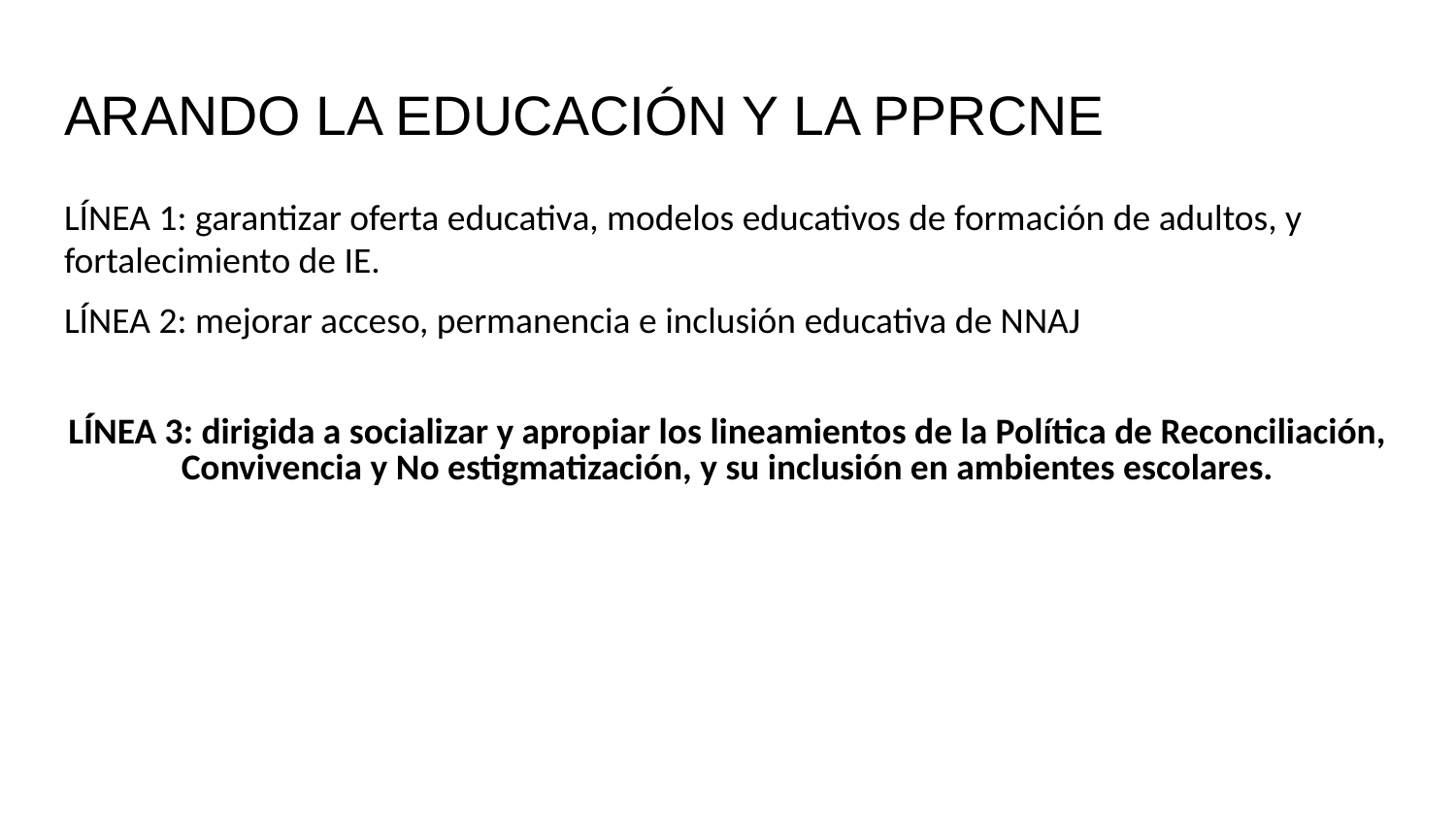

# ARANDO LA EDUCACIÓN Y LA PPRCNE
LÍNEA 1: garantizar oferta educativa, modelos educativos de formación de adultos, y fortalecimiento de IE.
LÍNEA 2: mejorar acceso, permanencia e inclusión educativa de NNAJ

LÍNEA 3: dirigida a socializar y apropiar los lineamientos de la Política de Reconciliación, Convivencia y No estigmatización, y su inclusión en ambientes escolares.